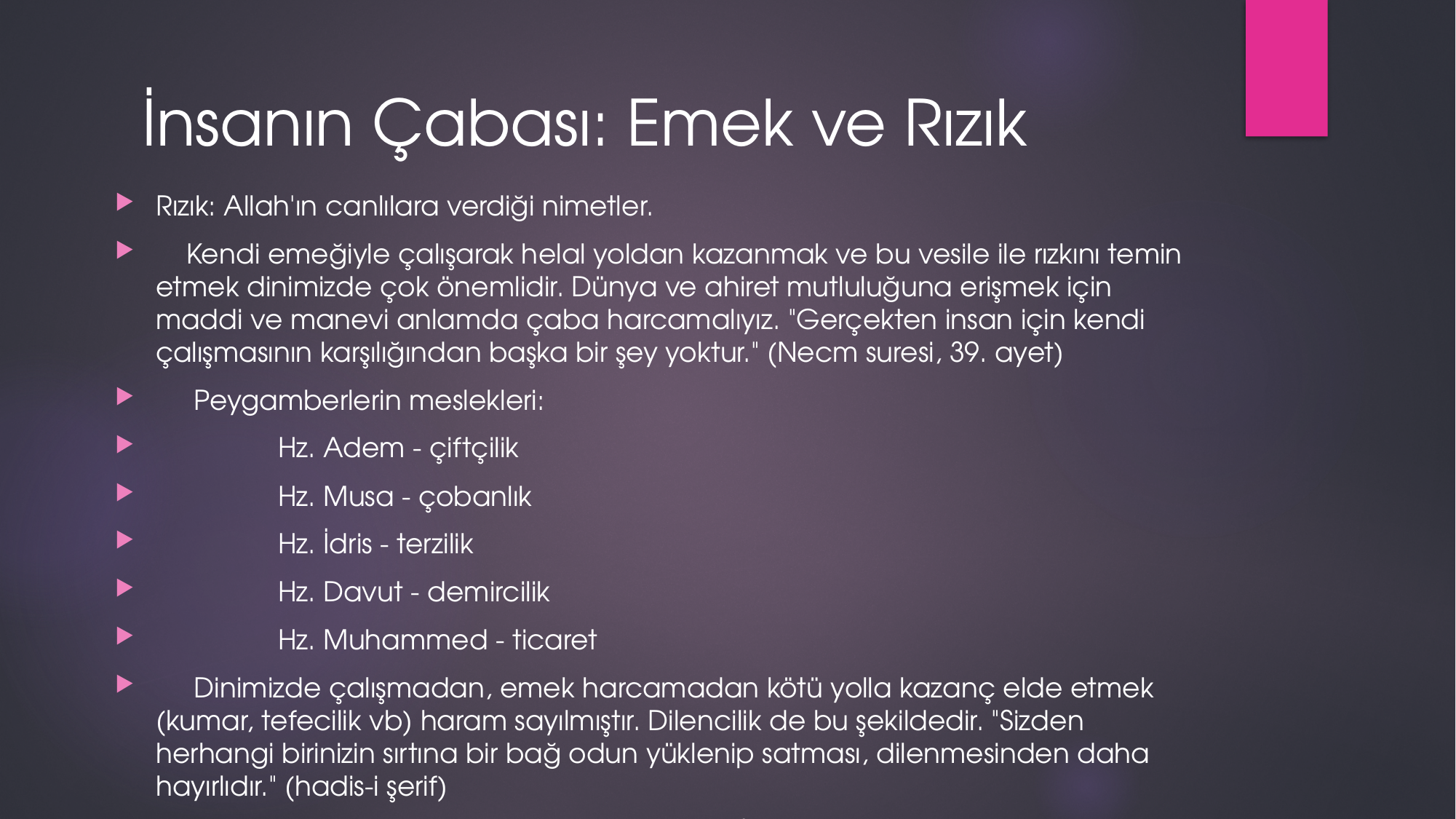

# İnsanın Çabası: Emek ve Rızık
Rızık: Allah'ın canlılara verdiği nimetler.
    Kendi emeğiyle çalışarak helal yoldan kazanmak ve bu vesile ile rızkını temin etmek dinimizde çok önemlidir. Dünya ve ahiret mutluluğuna erişmek için maddi ve manevi anlamda çaba harcamalıyız. "Gerçekten insan için kendi çalışmasının karşılığından başka bir şey yoktur." (Necm suresi, 39. ayet)
     Peygamberlerin meslekleri:
                Hz. Adem - çiftçilik
                Hz. Musa - çobanlık
                Hz. İdris - terzilik
                Hz. Davut - demircilik
                Hz. Muhammed - ticaret
     Dinimizde çalışmadan, emek harcamadan kötü yolla kazanç elde etmek (kumar, tefecilik vb) haram sayılmıştır. Dilencilik de bu şekildedir. "Sizden herhangi birinizin sırtına bir bağ odun yüklenip satması, dilenmesinden daha hayırlıdır." (hadis-i şerif)
     Allah rezzaktır, yani canlılara rızkı verendir. İnsana düşen rızkına ulaşmak için çaba göstermek ve helal yollara başvurmaktır.